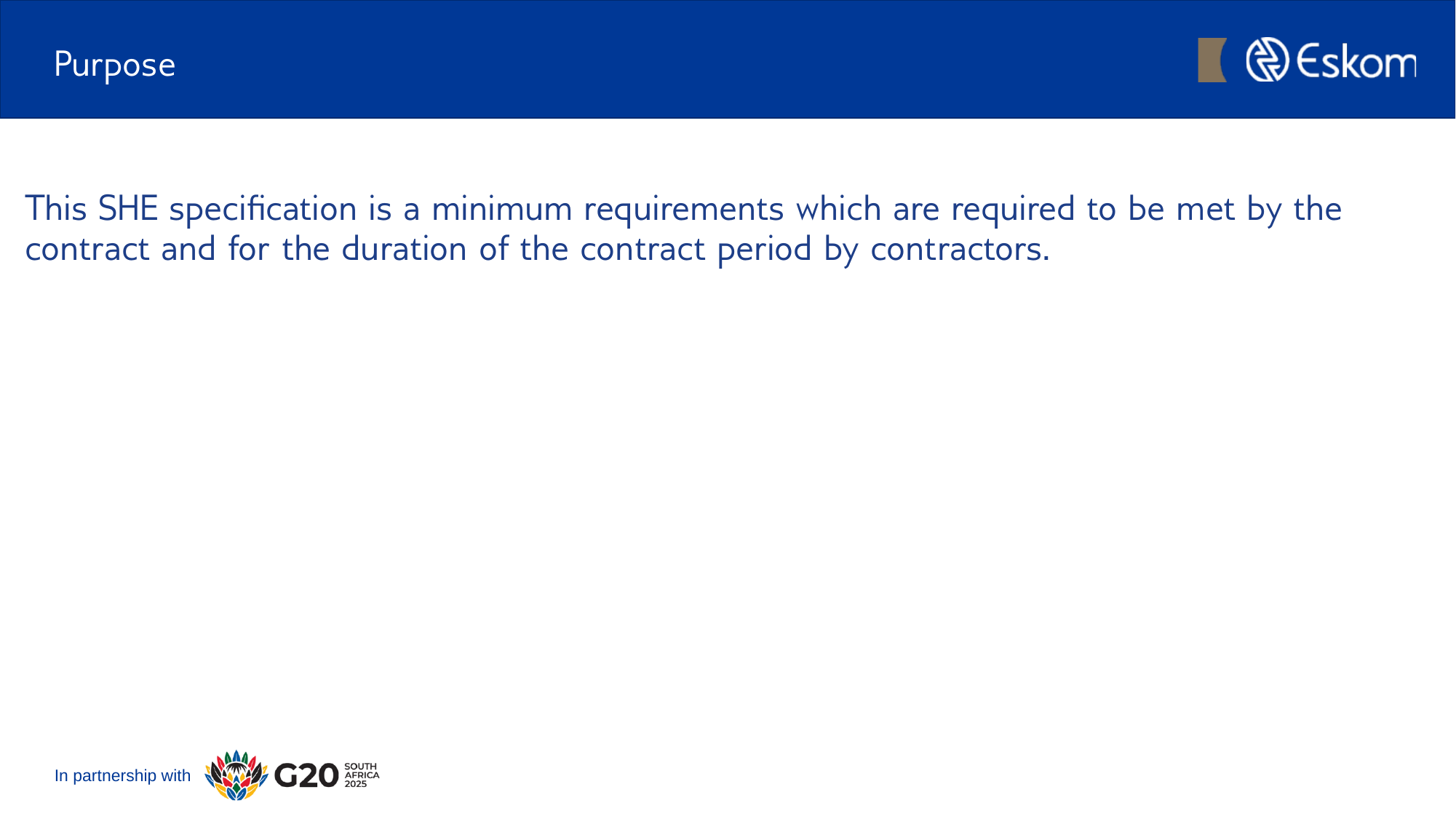

# Purpose

This SHE specification is a minimum requirements which are required to be met by the contract and for the duration of the contract period by contractors.